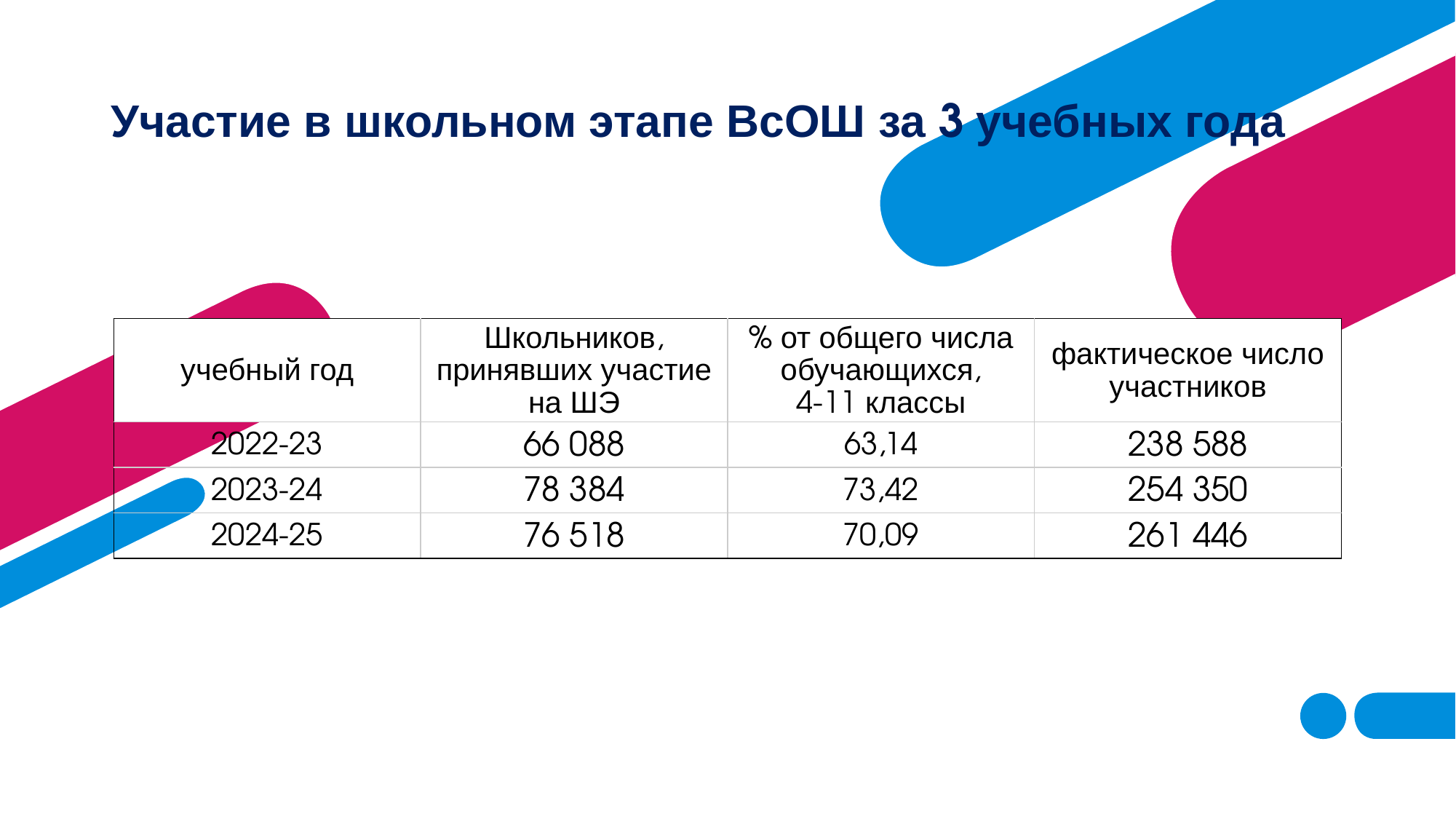

# Участие в школьном этапе ВсОШ за 3 учебных года
| учебный год | Школьников, принявших участие на ШЭ | % от общего числа обучающихся, 4-11 классы | фактическое число участников |
| --- | --- | --- | --- |
| 2022-23 | 66 088 | 63,14 | 238 588 |
| 2023-24 | 78 384 | 73,42 | 254 350 |
| 2024-25 | 76 518 | 70,09 | 261 446 |